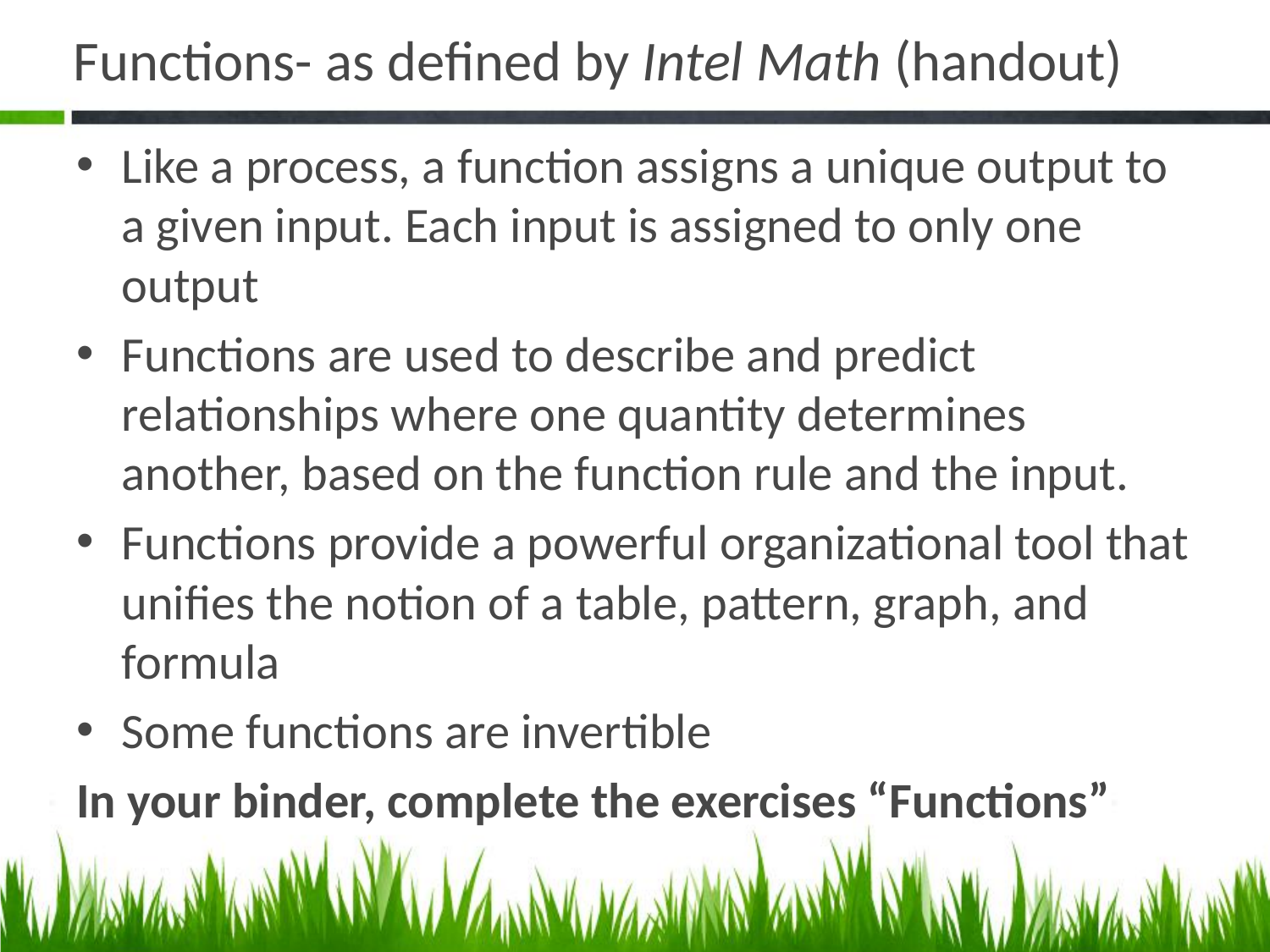

# Functions- as defined by Intel Math (handout)
Like a process, a function assigns a unique output to a given input. Each input is assigned to only one output
Functions are used to describe and predict relationships where one quantity determines another, based on the function rule and the input.
Functions provide a powerful organizational tool that unifies the notion of a table, pattern, graph, and formula
Some functions are invertible
In your binder, complete the exercises “Functions”